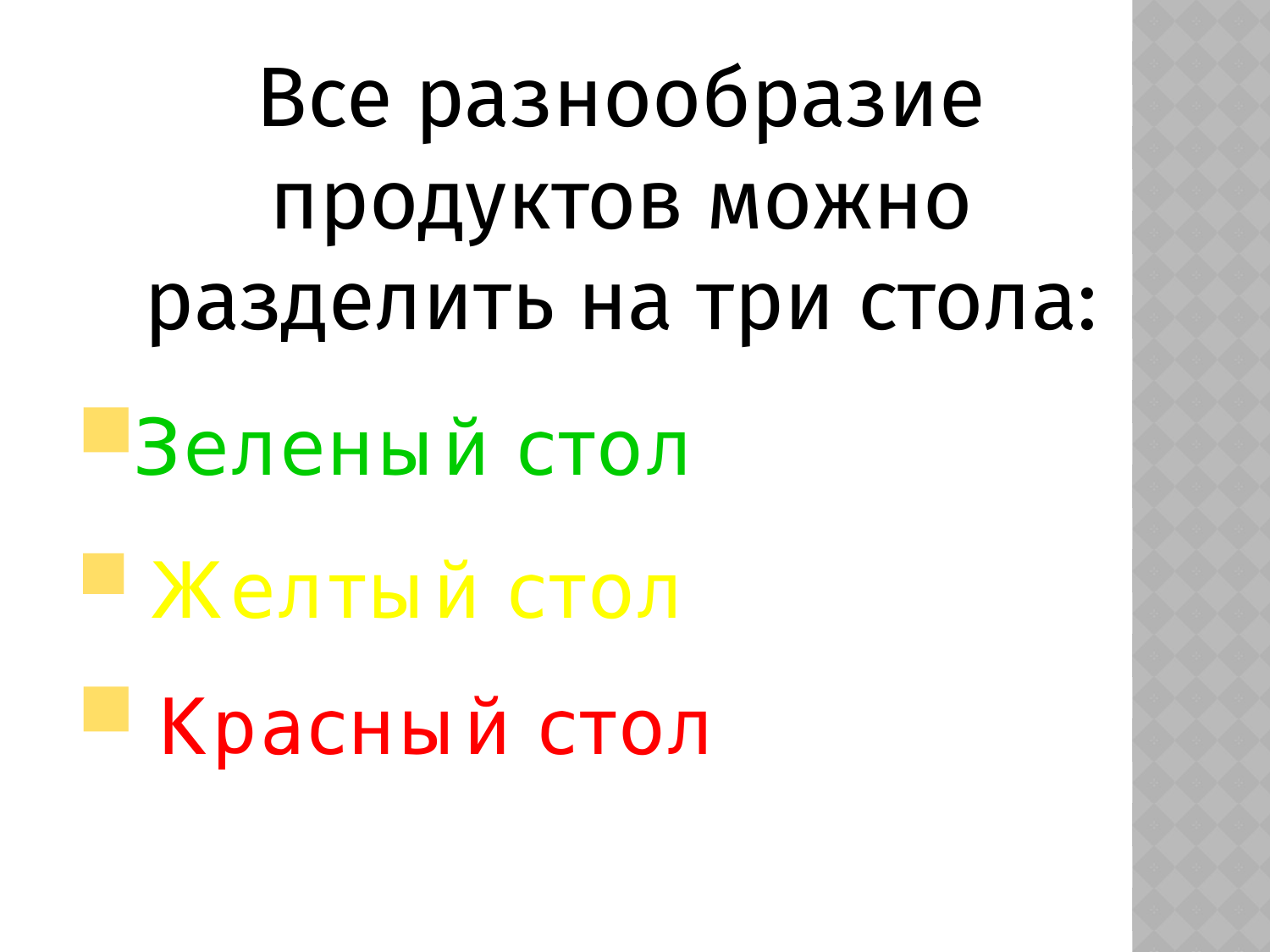

Все разнообразие продуктов можно разделить на три стола:

Зеленый стол

 Желтый стол

 Красный стол